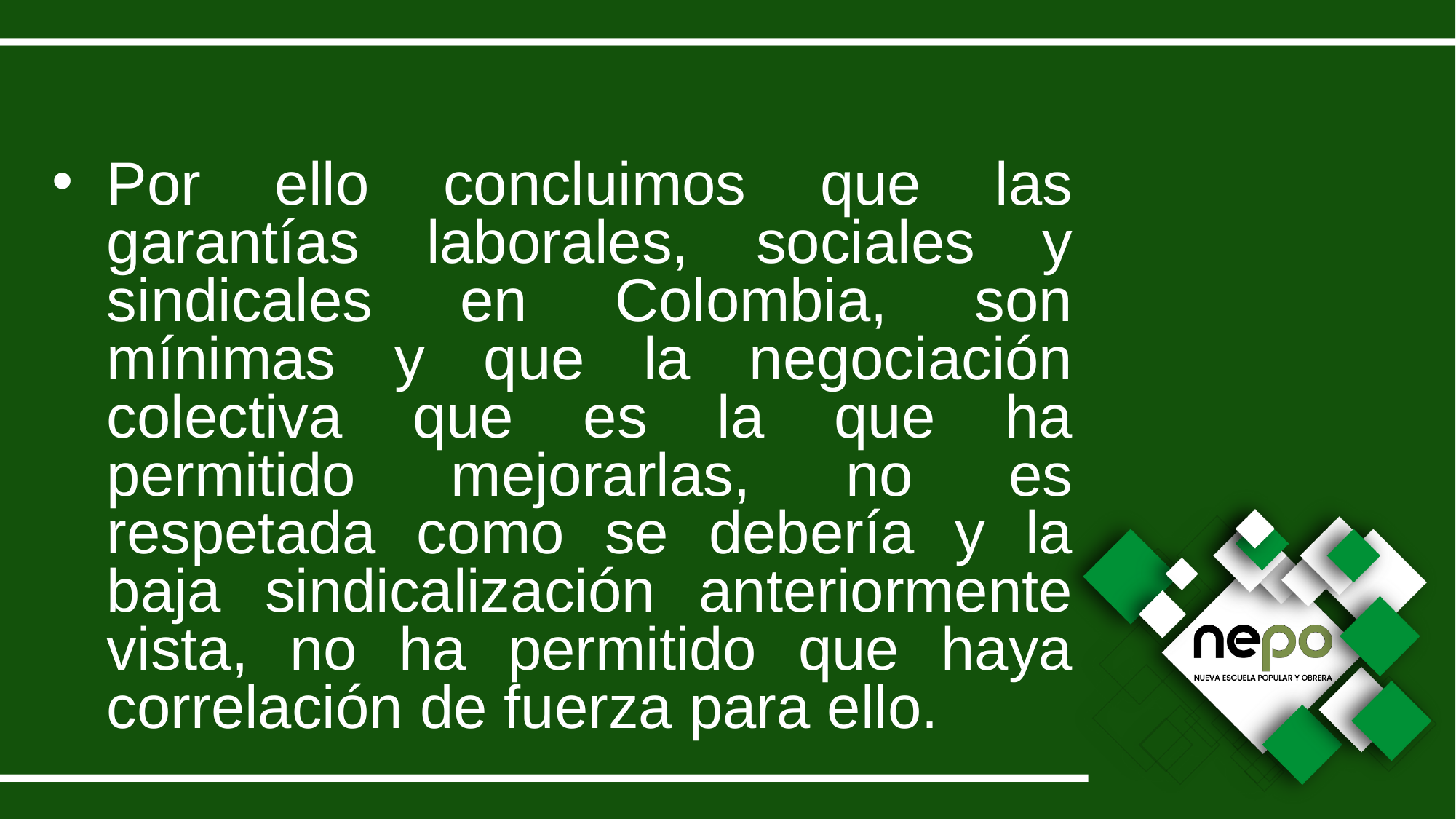

Por ello concluimos que las garantías laborales, sociales y sindicales en Colombia, son mínimas y que la negociación colectiva que es la que ha permitido mejorarlas, no es respetada como se debería y la baja sindicalización anteriormente vista, no ha permitido que haya correlación de fuerza para ello.